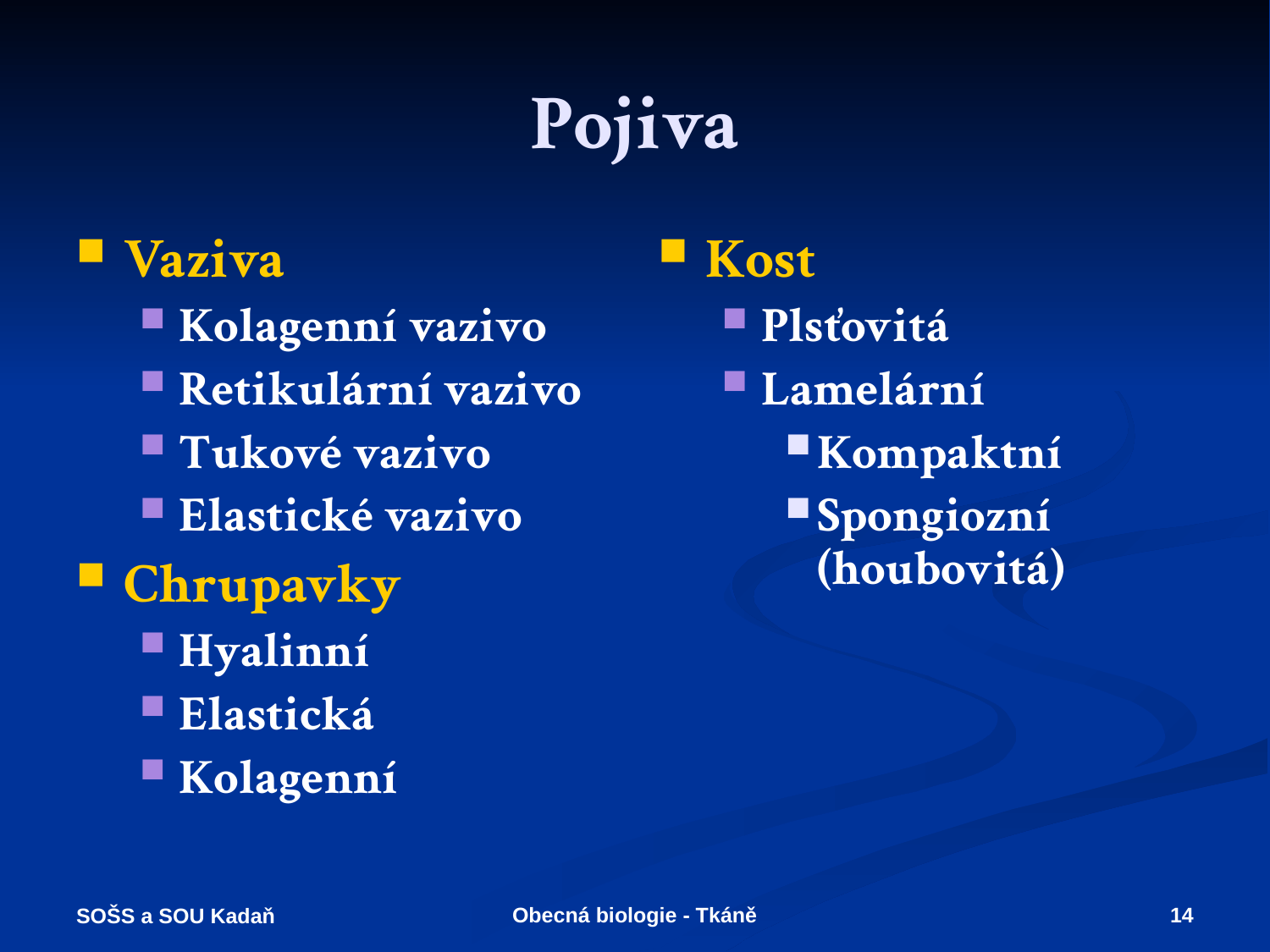

# Pojiva
Vaziva
Kolagenní vazivo
Retikulární vazivo
Tukové vazivo
Elastické vazivo
Chrupavky
Hyalinní
Elastická
Kolagenní
Kost
Plsťovitá
Lamelární
Kompaktní
Spongiozní (houbovitá)

Obecná biologie - Tkáně
14
SOŠS a SOU Kadaň